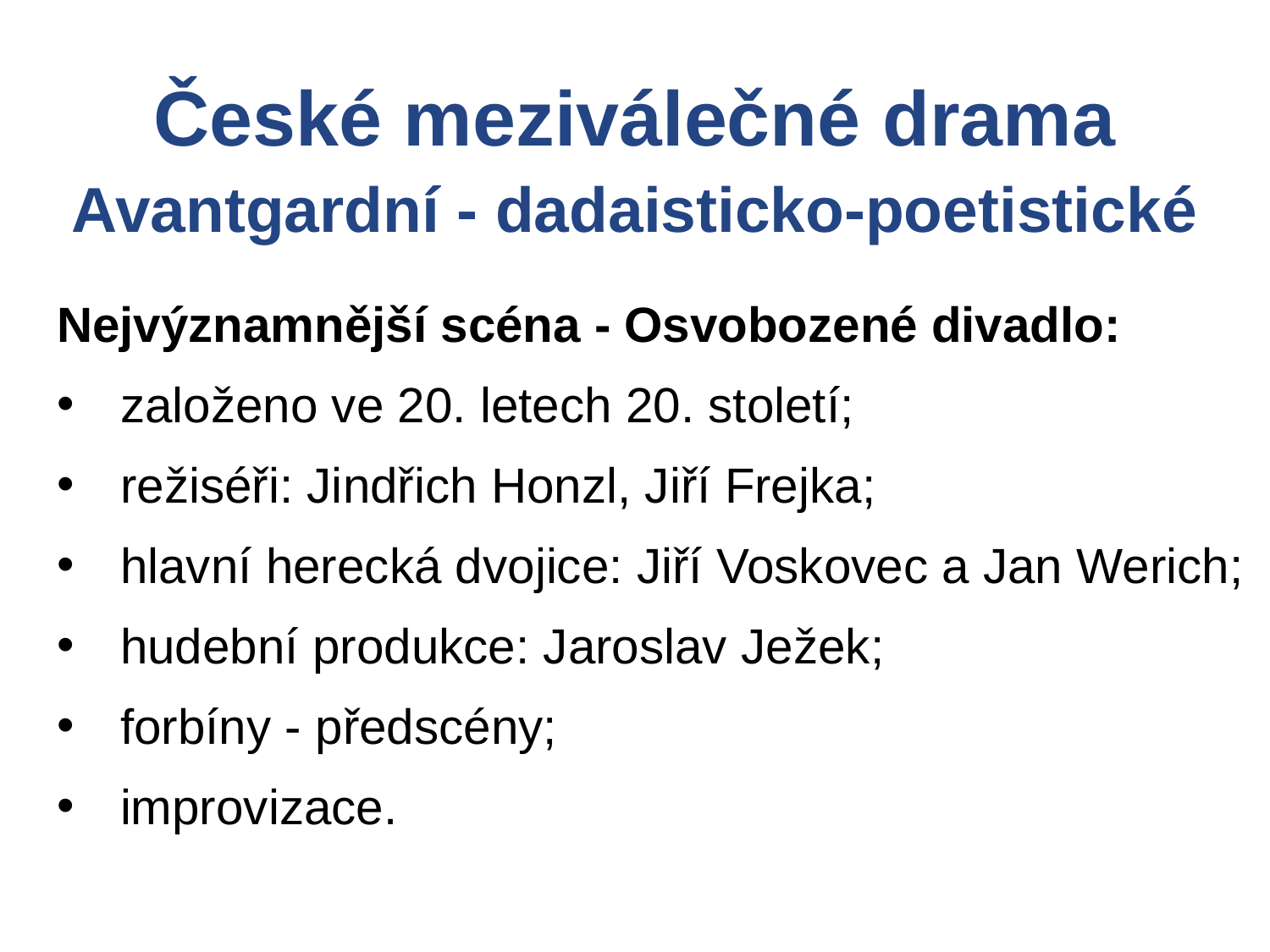

České meziválečné drama
Avantgardní - dadaisticko-poetistické
Nejvýznamnější scéna - Osvobozené divadlo:
založeno ve 20. letech 20. století;
režiséři: Jindřich Honzl, Jiří Frejka;
hlavní herecká dvojice: Jiří Voskovec a Jan Werich;
hudební produkce: Jaroslav Ježek;
forbíny - předscény;
improvizace.